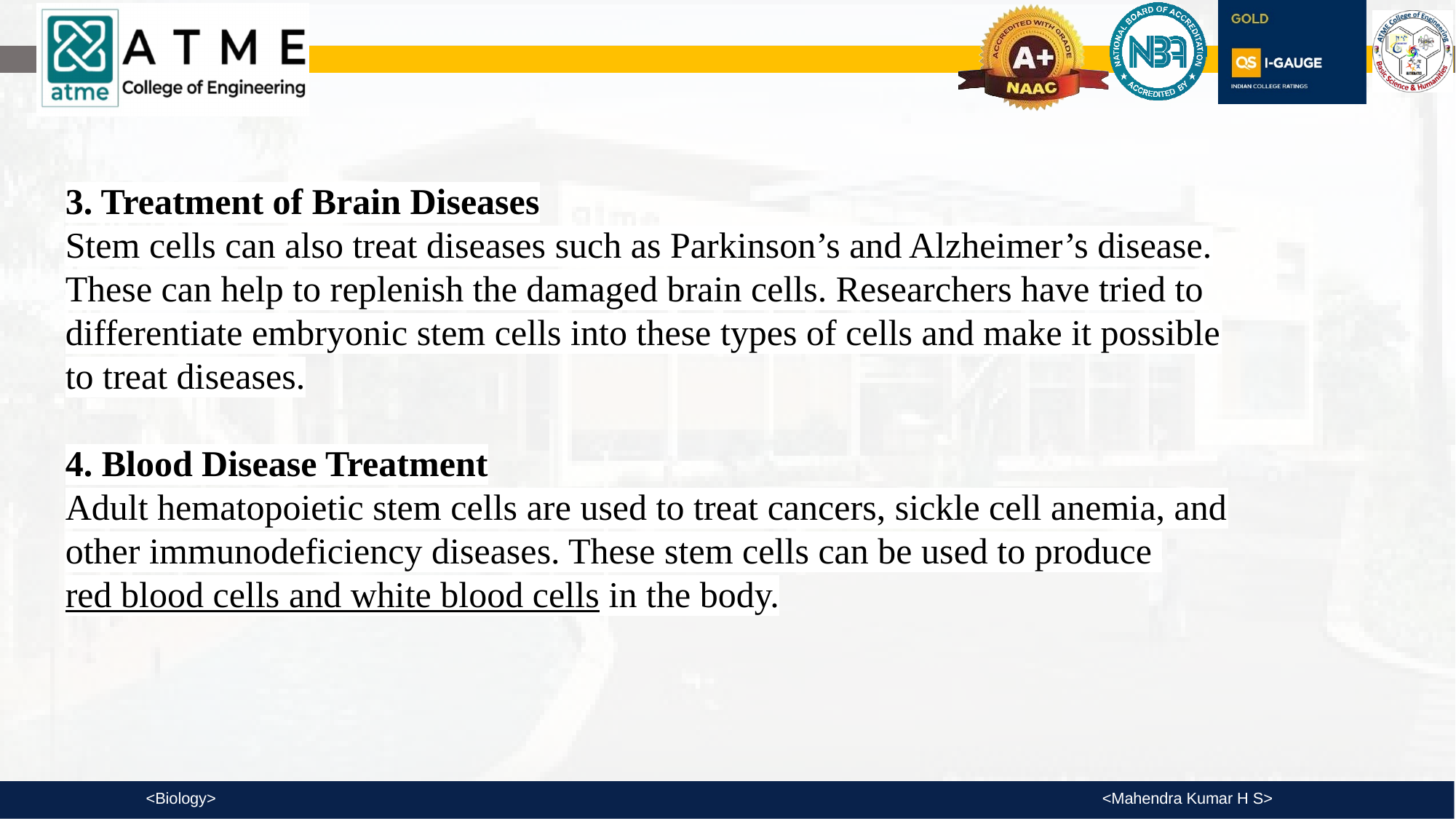

3. Treatment of Brain Diseases
Stem cells can also treat diseases such as Parkinson’s and Alzheimer’s disease. These can help to replenish the damaged brain cells. Researchers have tried to differentiate embryonic stem cells into these types of cells and make it possible to treat diseases.

4. Blood Disease Treatment
Adult hematopoietic stem cells are used to treat cancers, sickle cell anemia, and other immunodeficiency diseases. These stem cells can be used to produce red blood cells and white blood cells in the body.